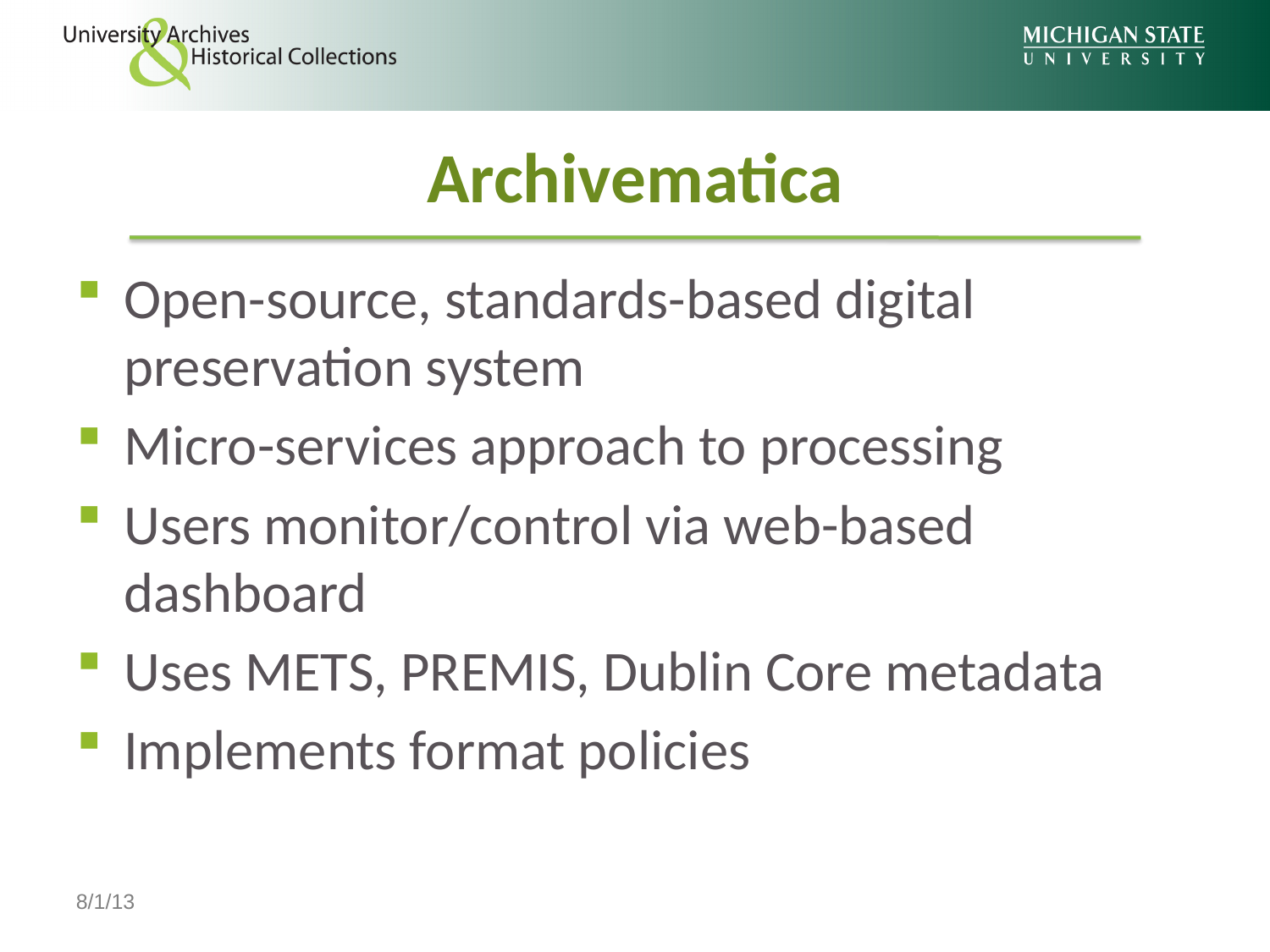

# Archivematica
Open-source, standards-based digital preservation system
Micro-services approach to processing
Users monitor/control via web-based dashboard
Uses METS, PREMIS, Dublin Core metadata
Implements format policies